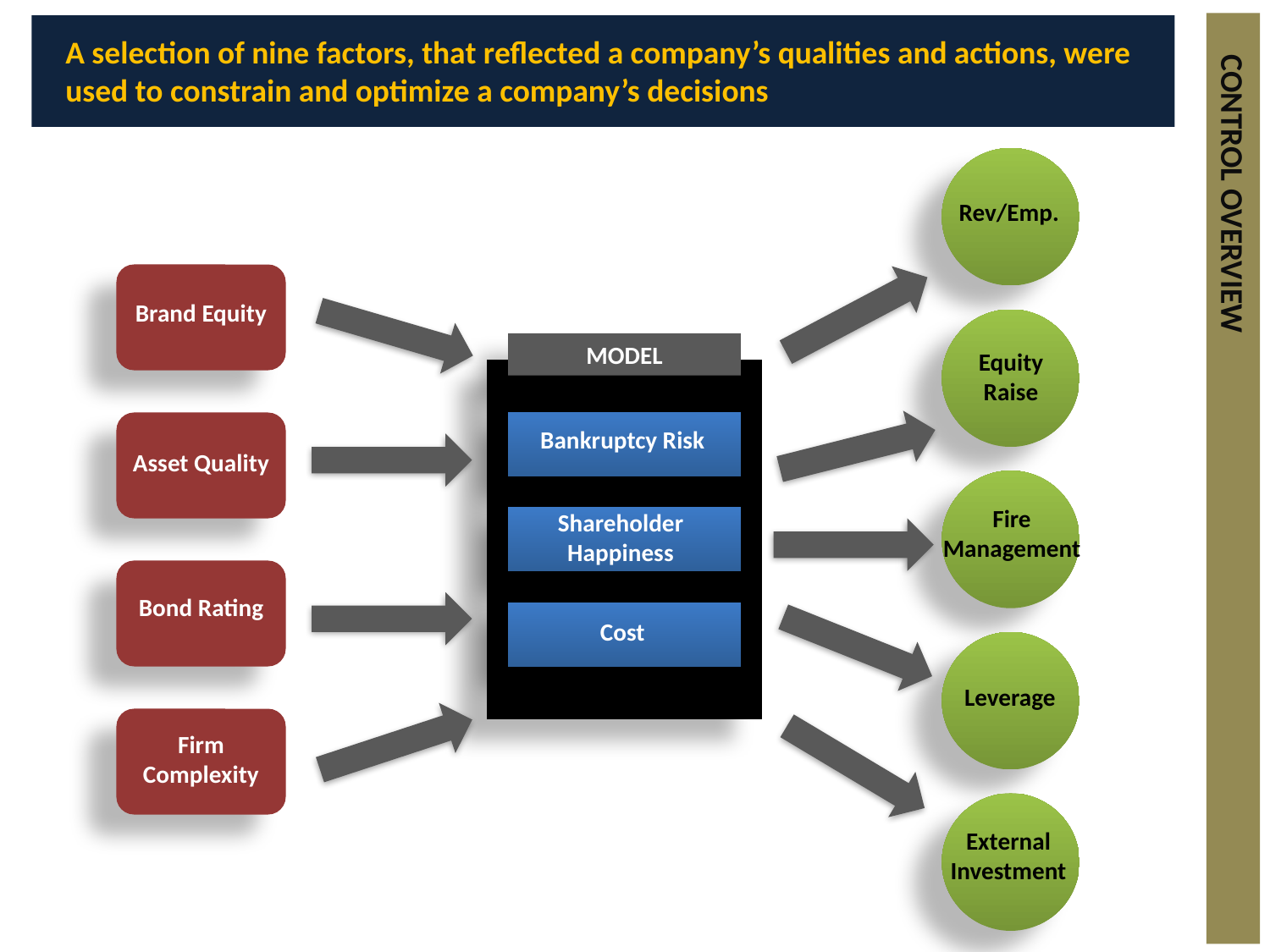

A selection of nine factors, that reflected a company’s qualities and actions, were used to constrain and optimize a company’s decisions

Rev/Emp.

Brand Equity
CONTROL OVERVIEW

MODEL
Equity
Raise

Bankruptcy Risk

Asset Quality

Fire
Management
Shareholder Happiness

Bond Rating

Cost

Leverage

Firm
Complexity

External
Investment